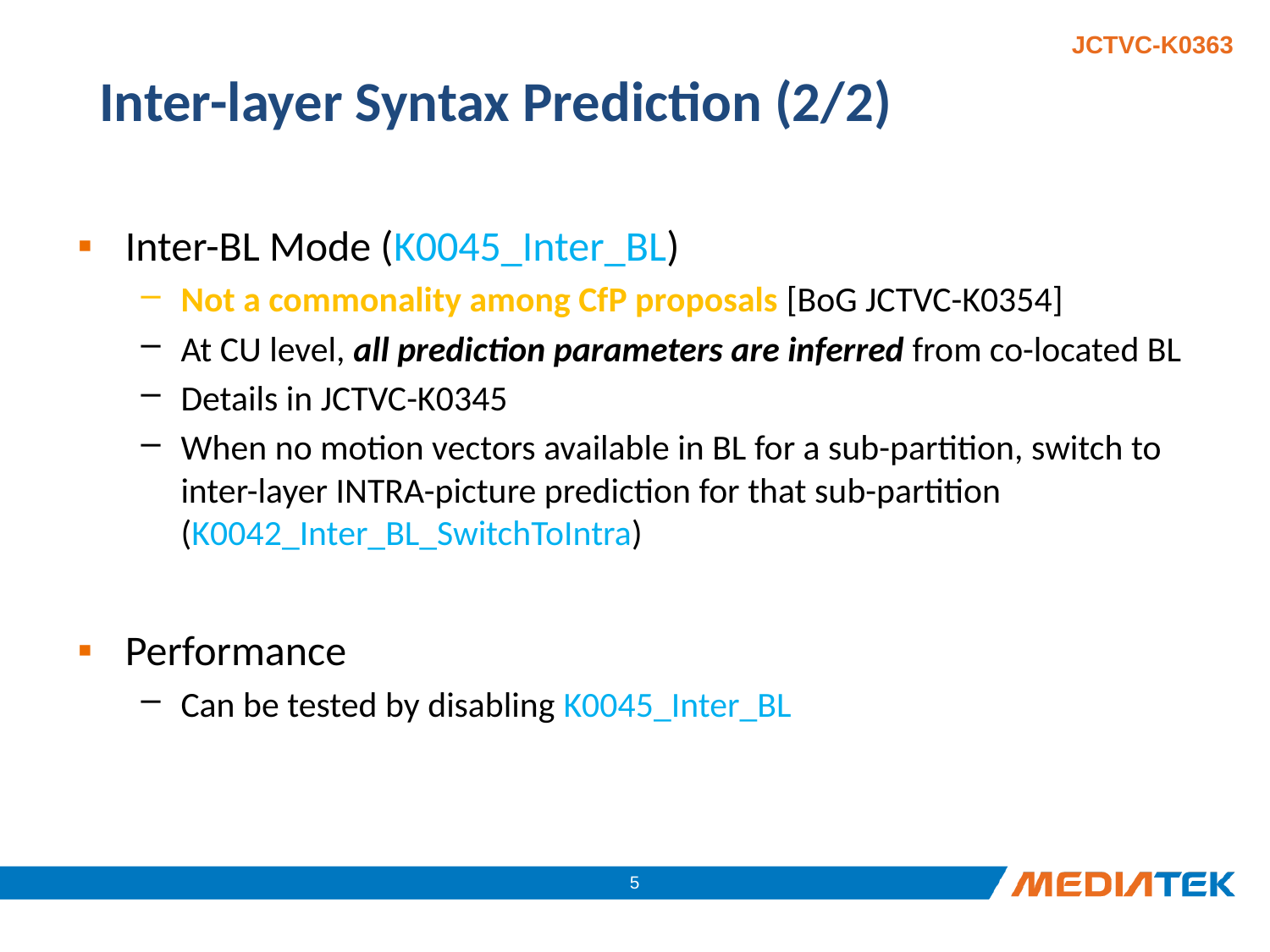

# Inter-layer Syntax Prediction (2/2)

Inter-BL Mode (K0045_Inter_BL)
Not a commonality among CfP proposals [BoG JCTVC-K0354]
At CU level, all prediction parameters are inferred from co-located BL
Details in JCTVC-K0345
When no motion vectors available in BL for a sub-partition, switch to inter-layer INTRA-picture prediction for that sub-partition (K0042_Inter_BL_SwitchToIntra)

Performance
Can be tested by disabling K0045_Inter_BL

5